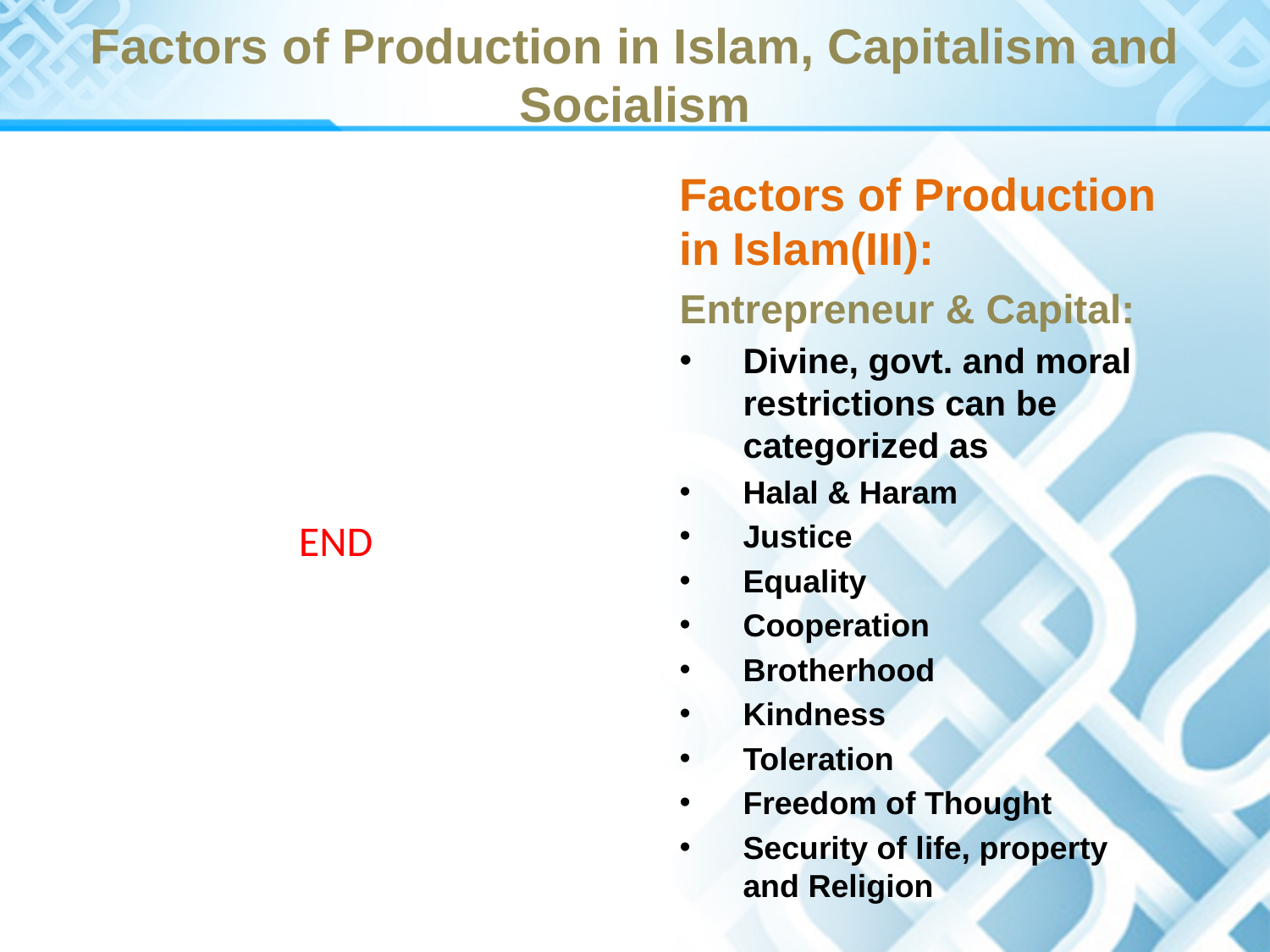

Factors of Production in Islam, Capitalism and Socialism
Factors of Production in Islam(III):
Entrepreneur & Capital:
Divine, govt. and moral restrictions can be categorized as
Halal & Haram
Justice
Equality
Cooperation
Brotherhood
Kindness
Toleration
Freedom of Thought
Security of life, property and Religion
END